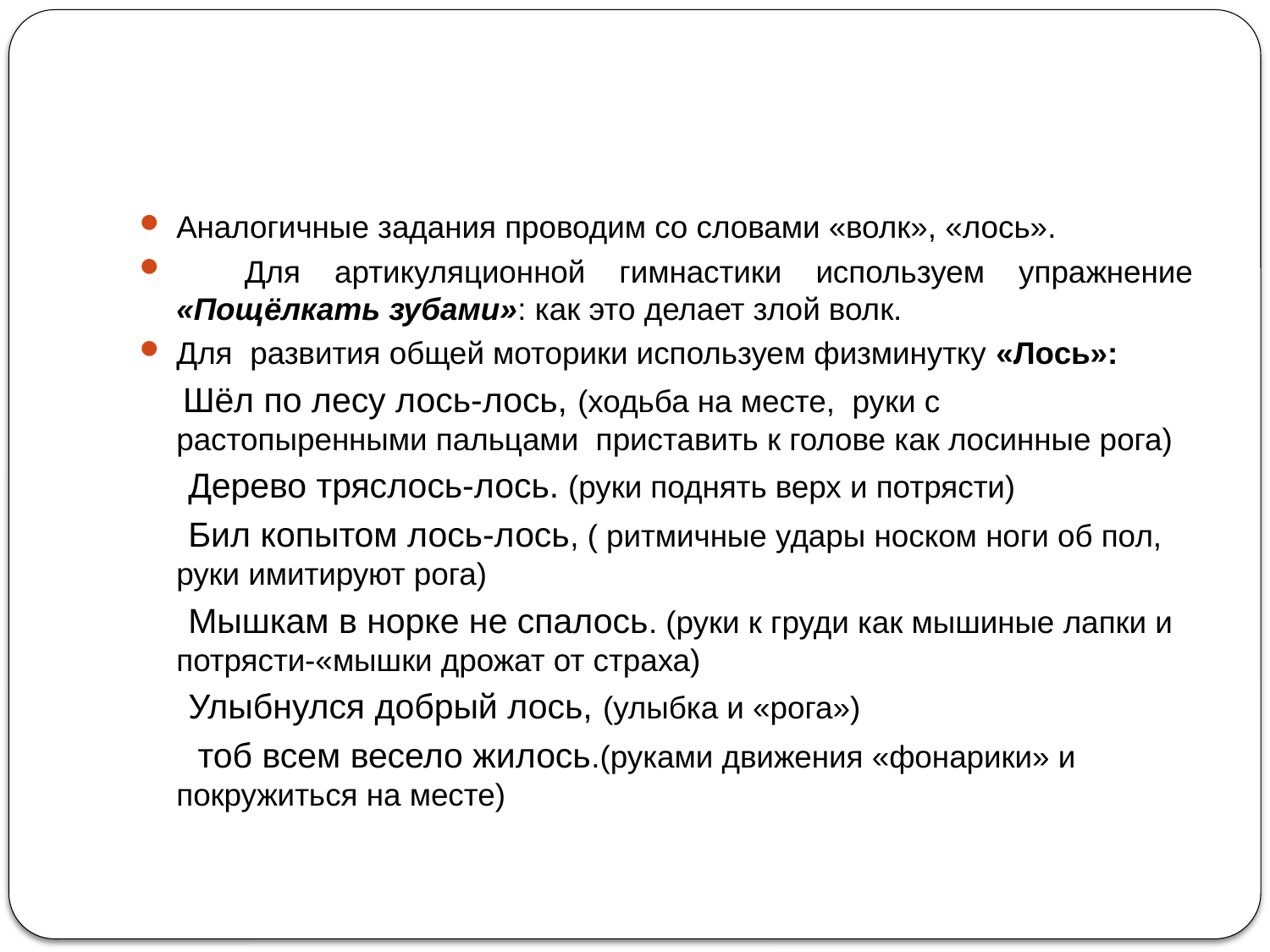

#
Аналогичные задания проводим со словами «волк», «лось».
  Для артикуляционной гимнастики используем упражнение «Пощёлкать зубами»: как это делает злой волк.
Для  развития общей моторики используем физминутку «Лось»:
     Шёл по лесу лось-лось, (ходьба на месте,  руки с растопыренными пальцами  приставить к голове как лосинные рога)
     Дерево тряслось-лось. (руки поднять верх и потрясти)
     Бил копытом лось-лось, ( ритмичные удары носком ноги об пол, руки имитируют рога)
     Мышкам в норке не спалось. (руки к груди как мышиные лапки и потрясти-«мышки дрожат от страха)
     Улыбнулся добрый лось, (улыбка и «рога»)
      тоб всем весело жилось.(руками движения «фонарики» и покружиться на месте)